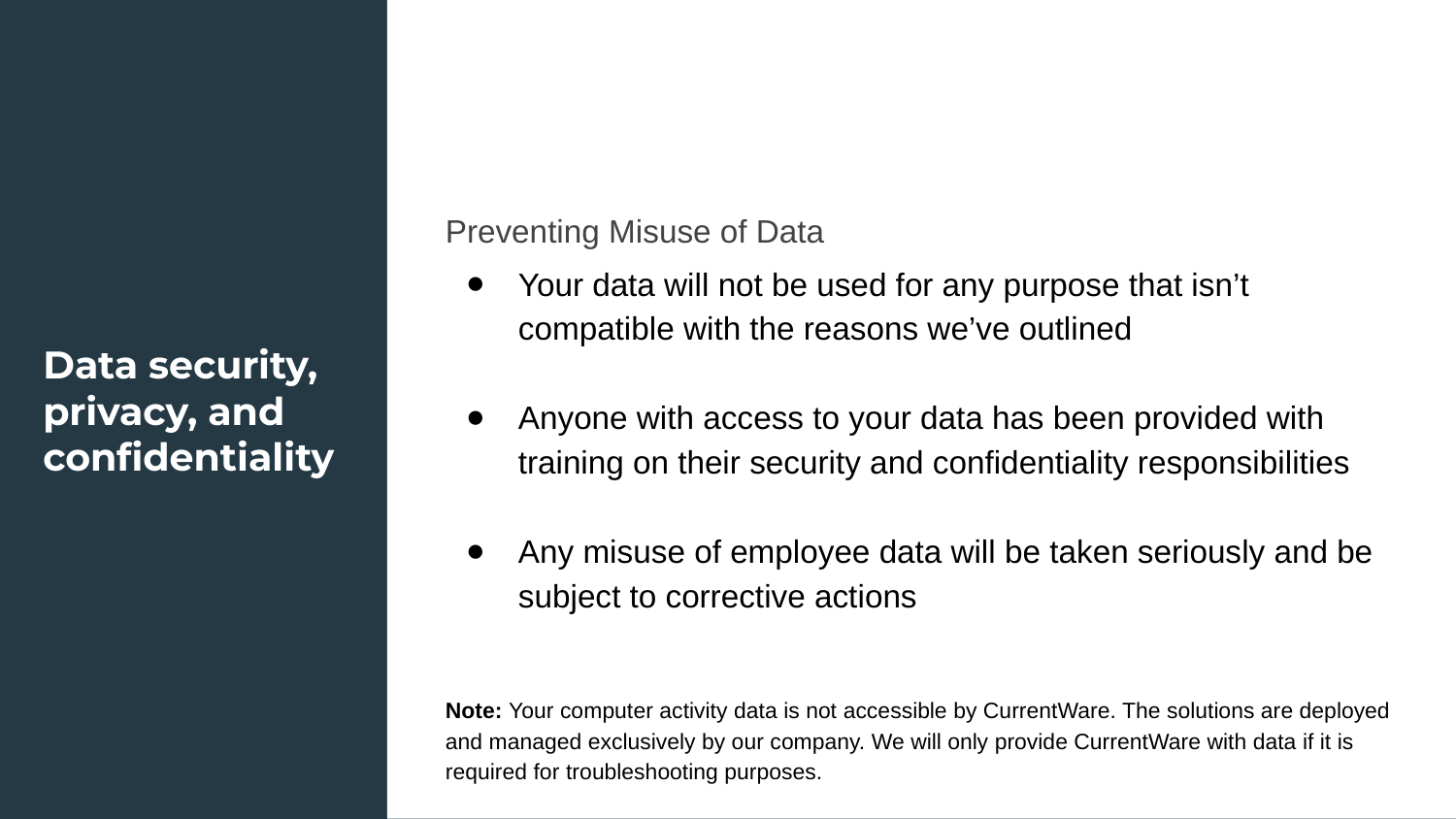

Preventing Misuse of Data
Your data will not be used for any purpose that isn’t compatible with the reasons we’ve outlined
Anyone with access to your data has been provided with training on their security and confidentiality responsibilities
Any misuse of employee data will be taken seriously and be subject to corrective actions
Data security, privacy, and confidentiality
Note: Your computer activity data is not accessible by CurrentWare. The solutions are deployed and managed exclusively by our company. We will only provide CurrentWare with data if it is required for troubleshooting purposes.